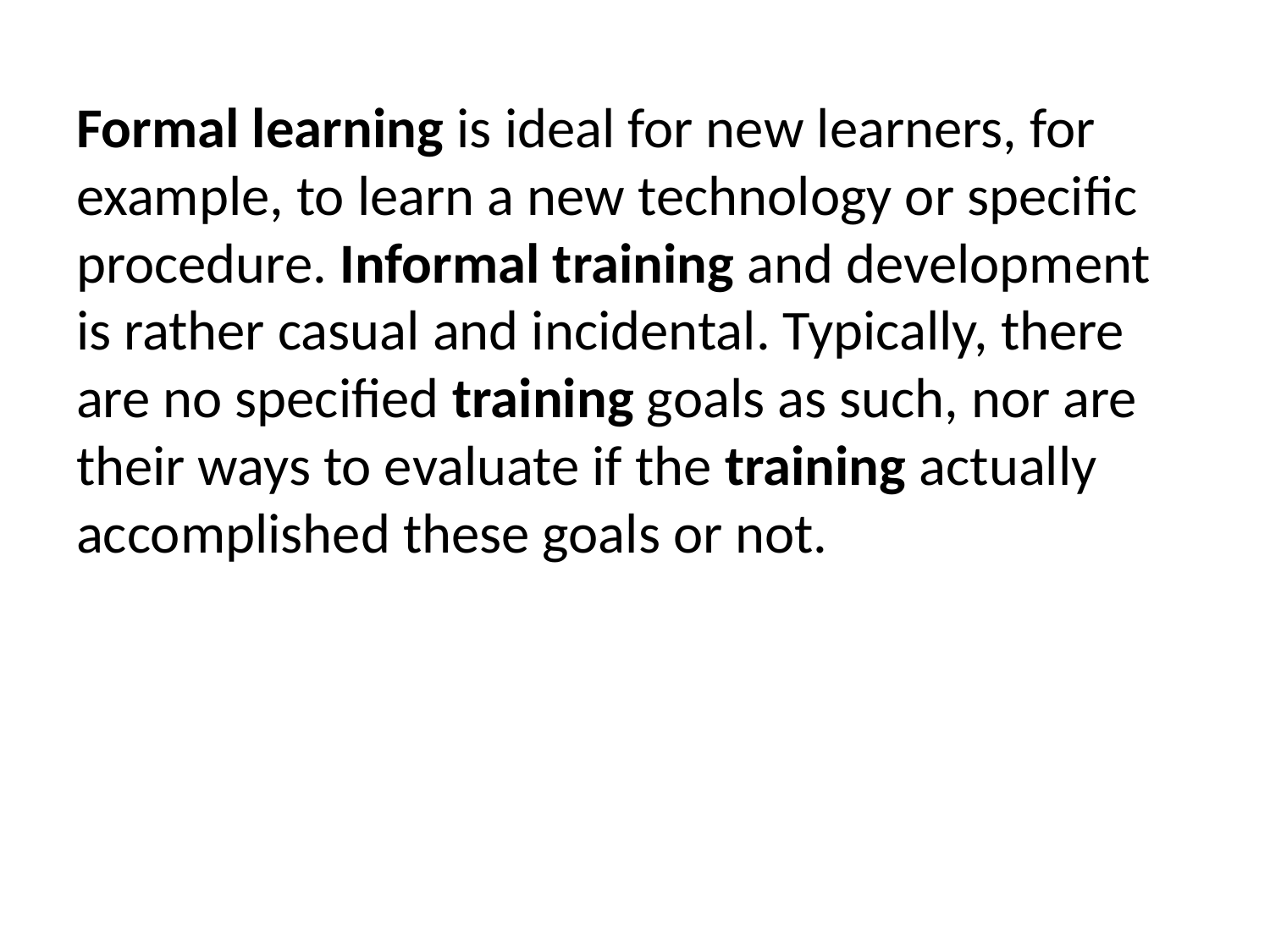

Formal learning is ideal for new learners, for example, to learn a new technology or specific procedure. Informal training and development is rather casual and incidental. Typically, there are no specified training goals as such, nor are their ways to evaluate if the training actually accomplished these goals or not.